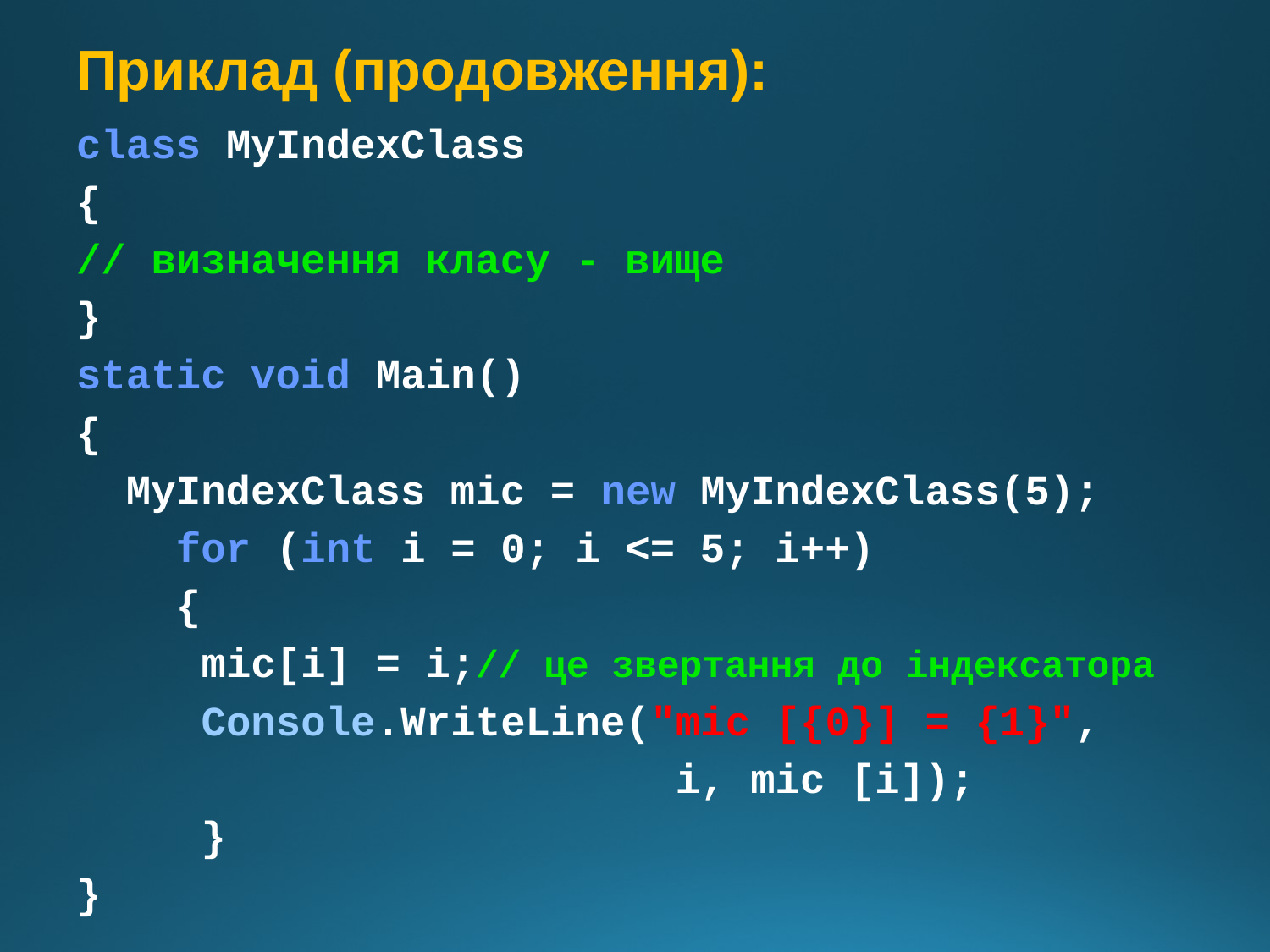

# Приклад (продовження):
class MyIndexClass
{
// визначення класу - вище
}
static void Main()
{
  MyIndexClass mic = new MyIndexClass(5);
    for (int i = 0; i <= 5; i++)
    {
     mic[i] = i;// це звертання до індексатора
     Console.WriteLine("mic [{0}] = {1}",
                        i, mic [i]);
     }
}